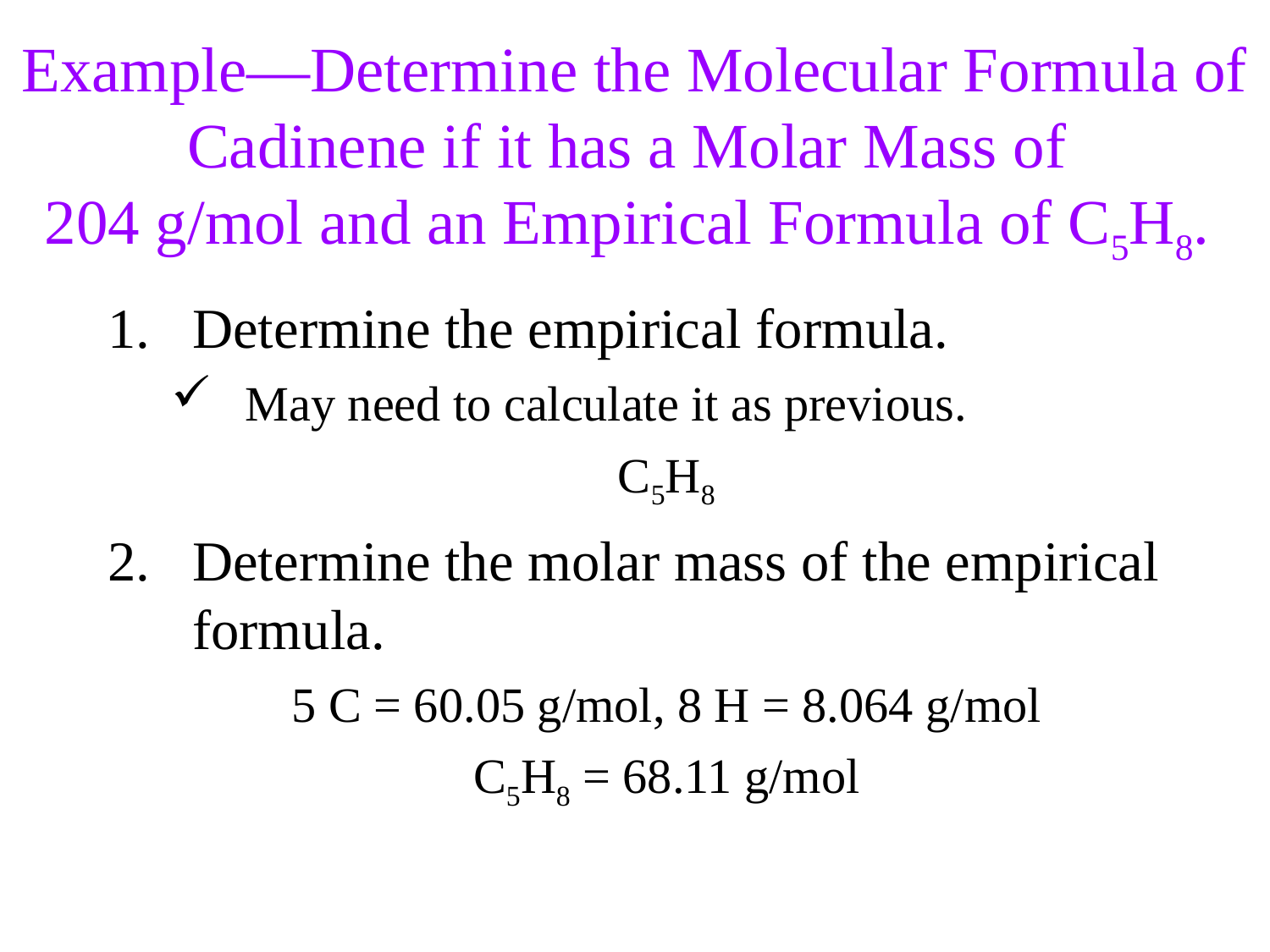

Example—Determine the Molecular Formula of Cadinene if it has a Molar Mass of
204 g/mol and an Empirical Formula of C5H8.
Determine the empirical formula.
May need to calculate it as previous.
C5H8
Determine the molar mass of the empirical formula.
5 C = 60.05 g/mol, 8 H = 8.064 g/mol
C5H8 = 68.11 g/mol